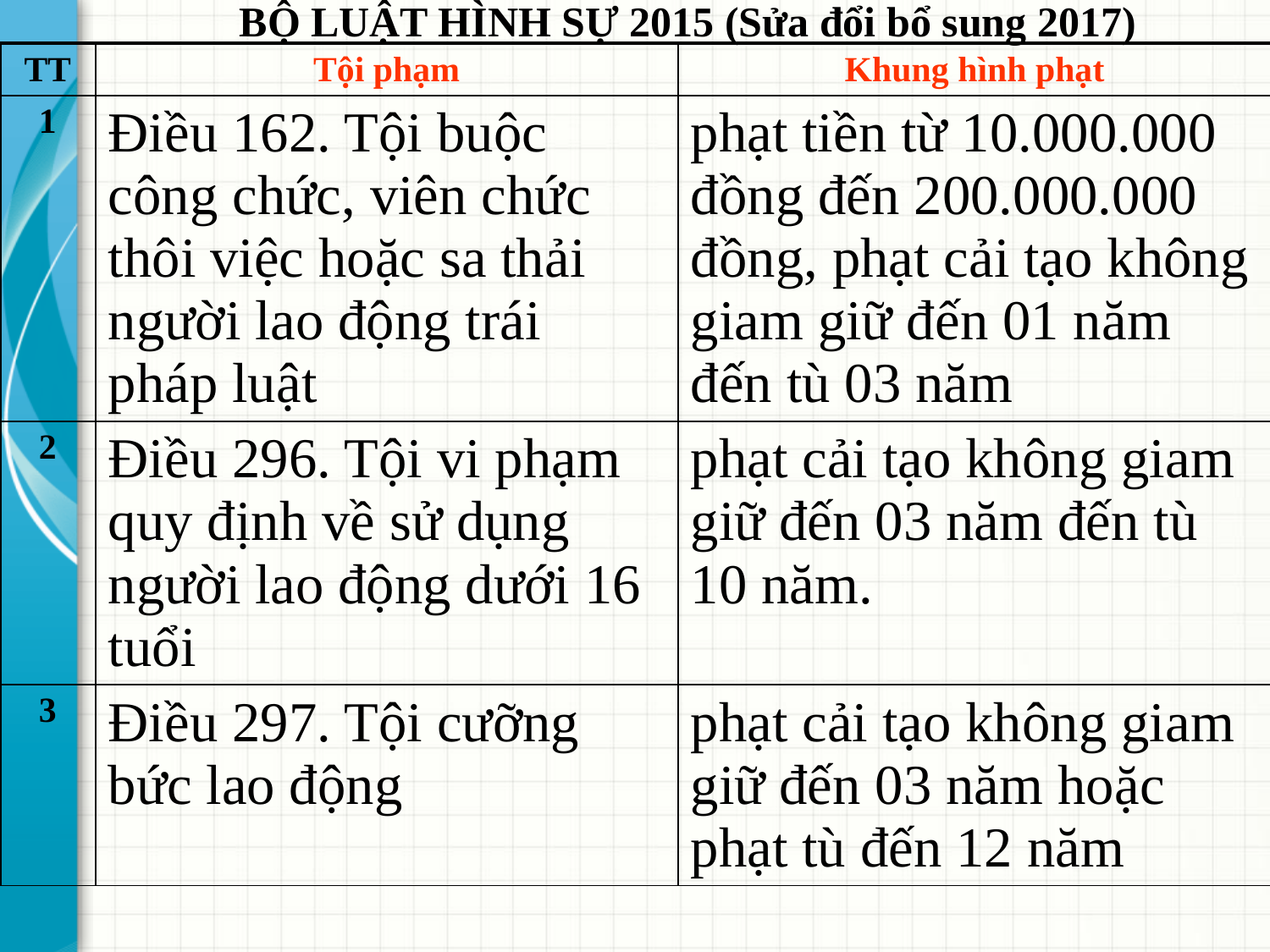

BỘ LUẬT HÌNH SỰ 2015 (Sửa đổi bổ sung 2017)
| TT | Tội phạm | Khung hình phạt |
| --- | --- | --- |
| 1 | Điều 162. Tội buộc công chức, viên chức thôi việc hoặc sa thải người lao động trái pháp luật | phạt tiền từ 10.000.000 đồng đến 200.000.000 đồng, phạt cải tạo không giam giữ đến 01 năm đến tù 03 năm |
| 2 | Điều 296. Tội vi phạm quy định về sử dụng người lao động dưới 16 tuổi | phạt cải tạo không giam giữ đến 03 năm đến tù 10 năm. |
| 3 | Điều 297. Tội cưỡng bức lao động | phạt cải tạo không giam giữ đến 03 năm hoặc phạt tù đến 12 năm |